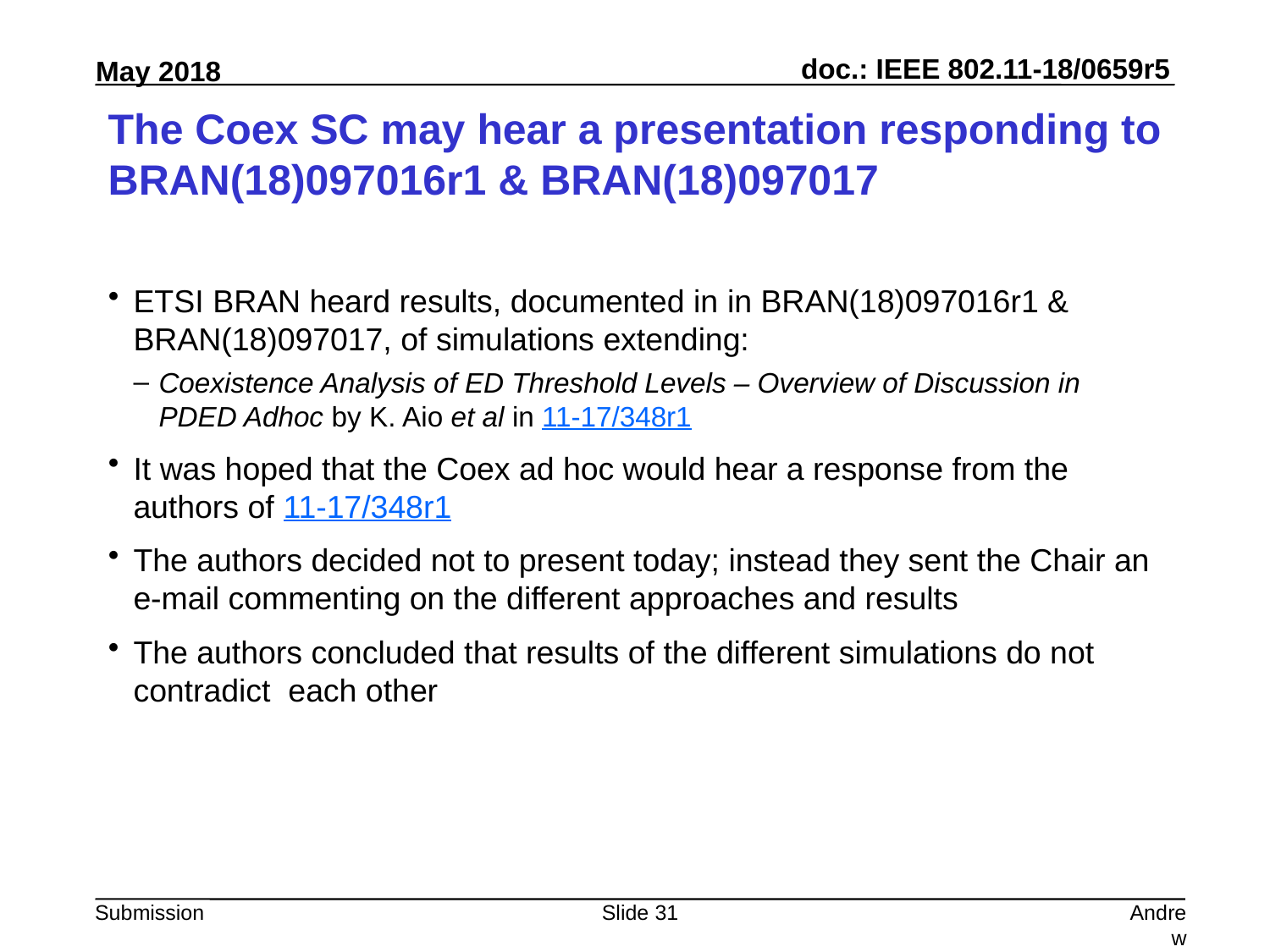

# The Coex SC may hear a presentation responding to BRAN(18)097016r1 & BRAN(18)097017
ETSI BRAN heard results, documented in in BRAN(18)097016r1 & BRAN(18)097017, of simulations extending:
Coexistence Analysis of ED Threshold Levels – Overview of Discussion in PDED Adhoc by K. Aio et al in 11-17/348r1
It was hoped that the Coex ad hoc would hear a response from the authors of 11-17/348r1
The authors decided not to present today; instead they sent the Chair an e-mail commenting on the different approaches and results
The authors concluded that results of the different simulations do not contradict  each other
Slide 31
Andrew Myles, Cisco